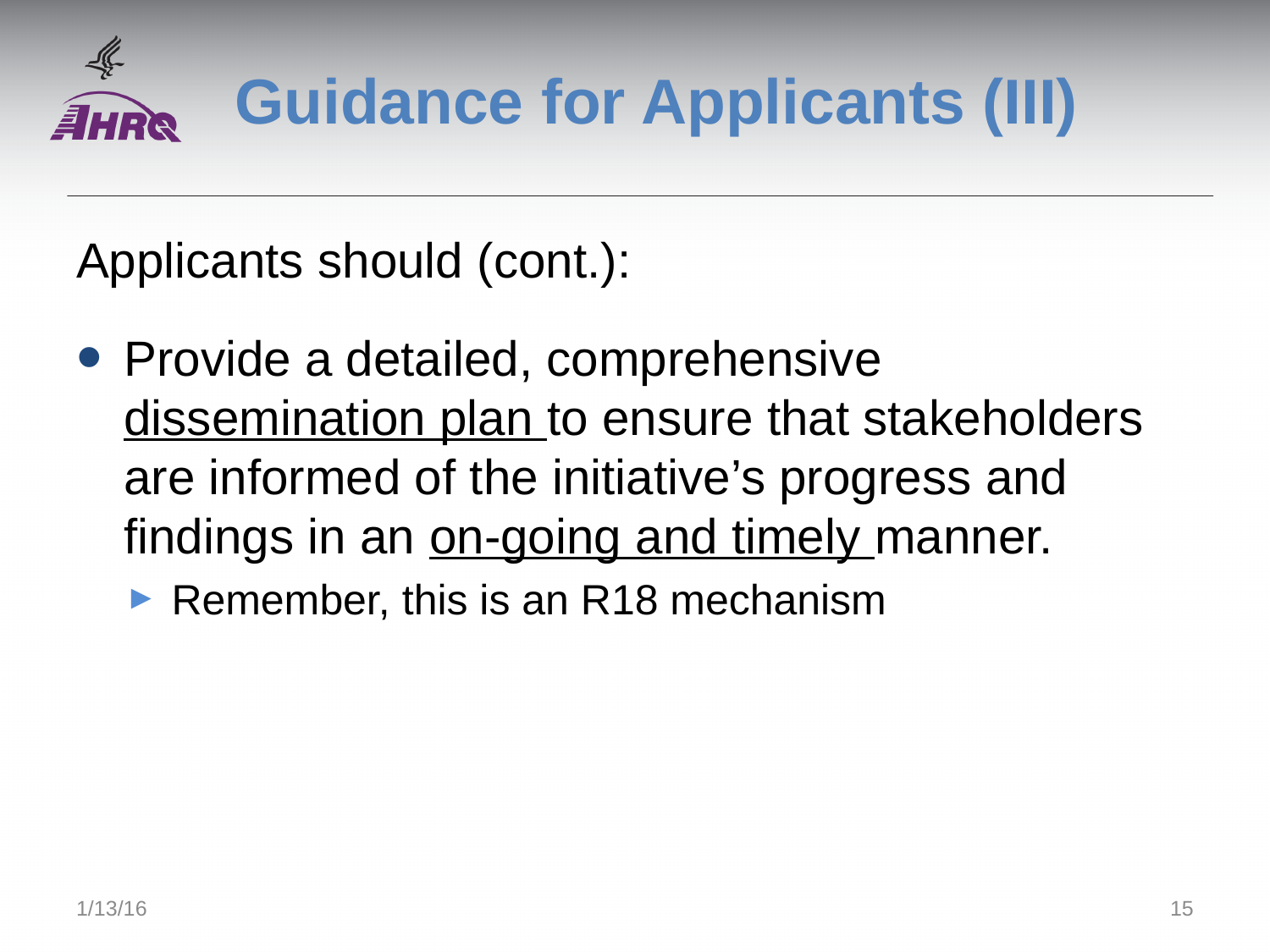

# Guidance for Applicants (III)
Applicants should (cont.):

Provide a detailed, comprehensive dissemination plan to ensure that stakeholders are informed of the initiative’s progress and findings in an on-going and timely manner.
Remember, this is an R18 mechanism
1/13/16
15